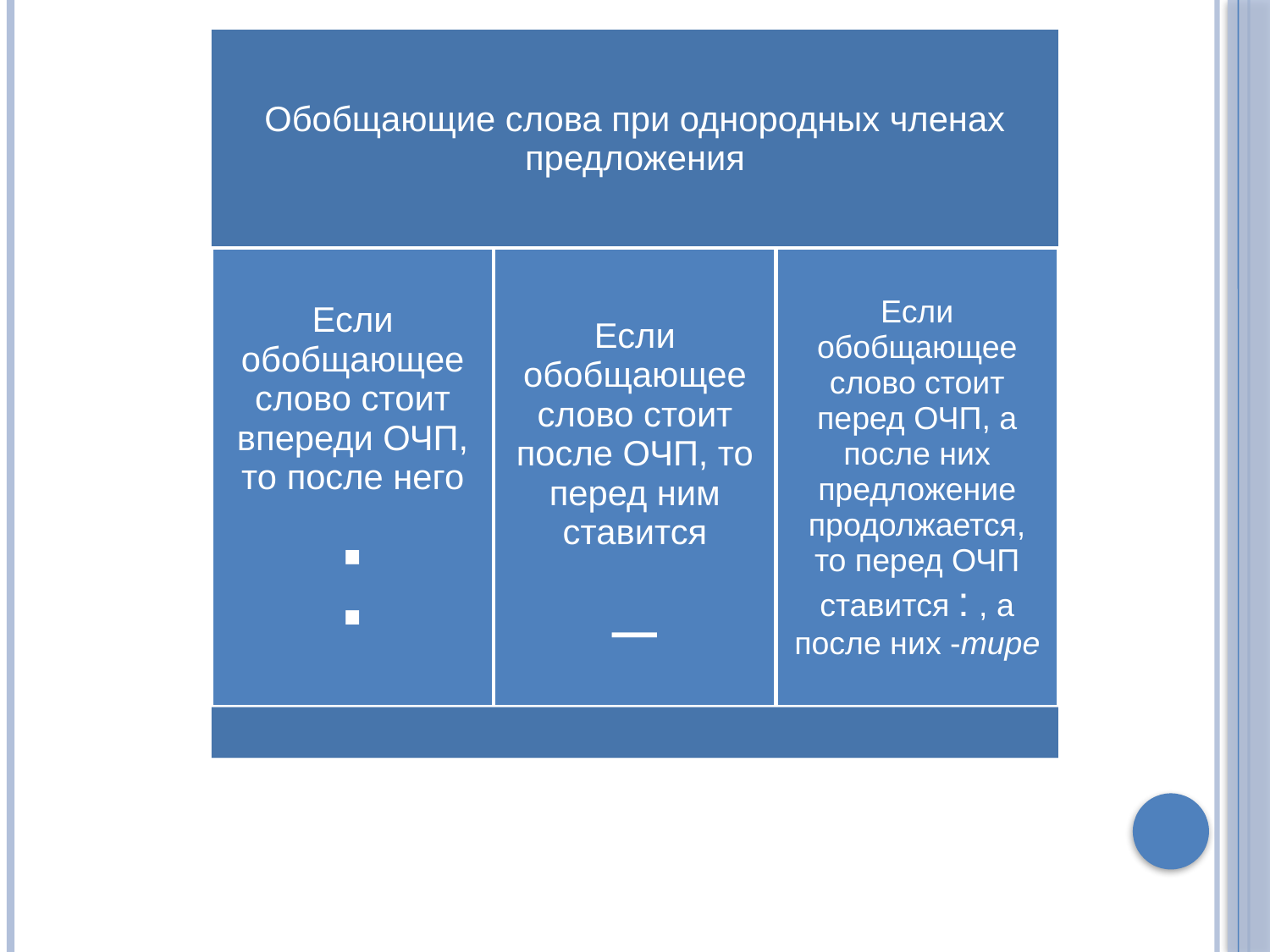

Обобщающие слова при однородных членах предложения
Если обобщающее слово стоит впереди ОЧП, то после него
:
Если обобщающее слово стоит после ОЧП, то перед ним ставится
_
Если обобщающее слово стоит перед ОЧП, а после них предложение продолжается, то перед ОЧП ставится : , а после них -тире